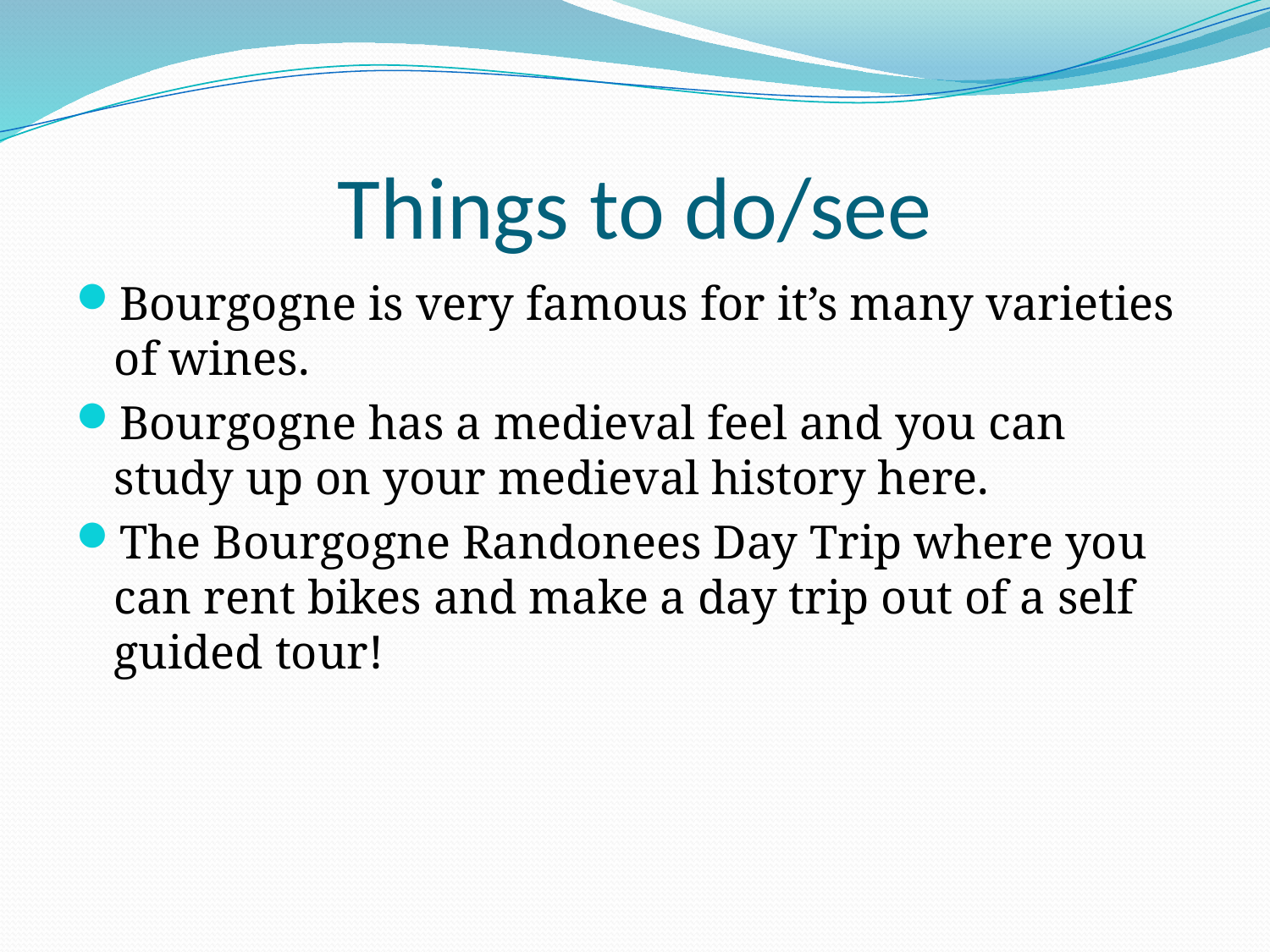

# Things to do/see
Bourgogne is very famous for it’s many varieties of wines.
Bourgogne has a medieval feel and you can study up on your medieval history here.
The Bourgogne Randonees Day Trip where you can rent bikes and make a day trip out of a self guided tour!